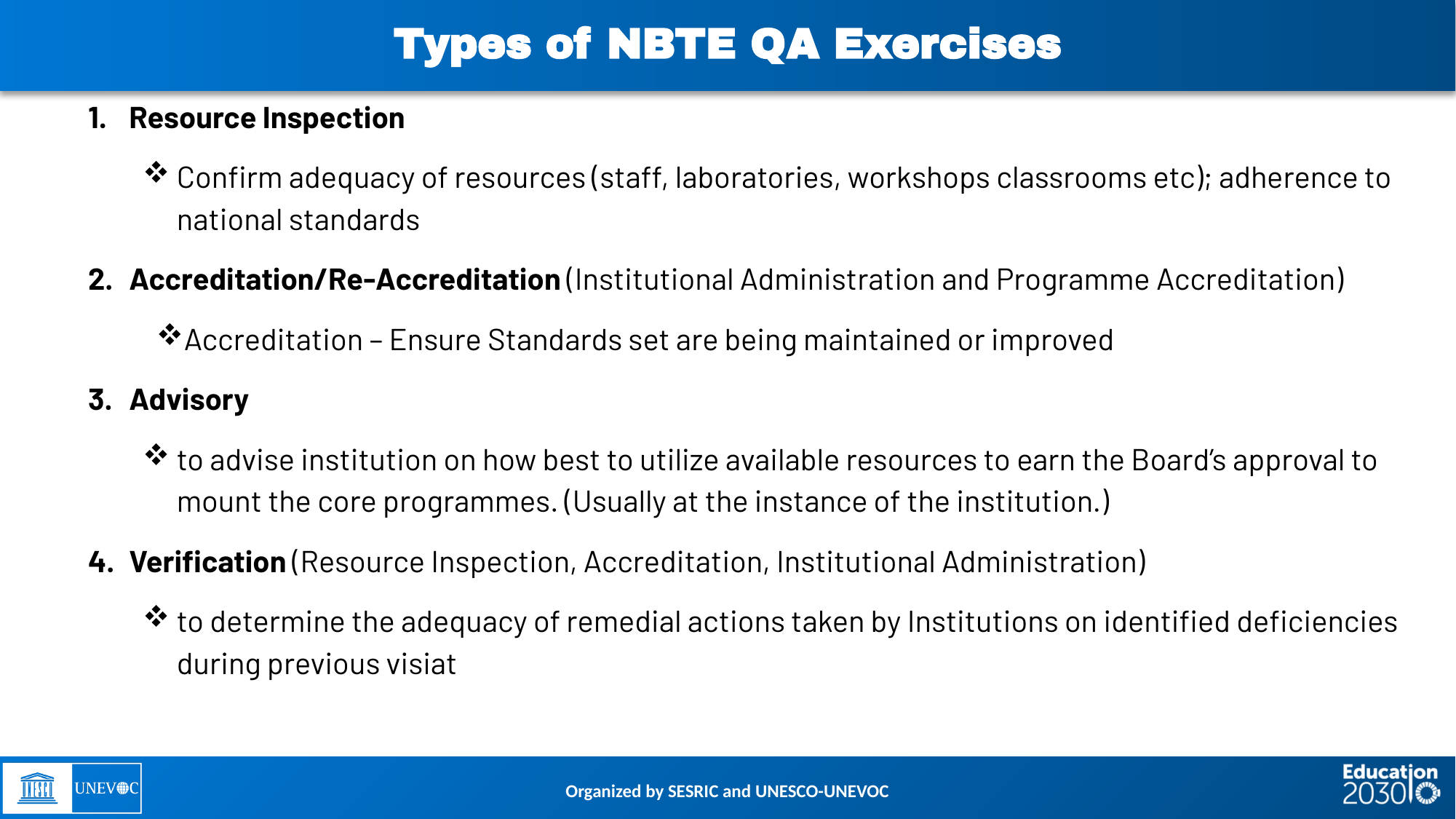

# Types of NBTE QA Exercises
Resource Inspection
Confirm adequacy of resources (staff, laboratories, workshops classrooms etc); adherence to national standards
Accreditation/Re-Accreditation (Institutional Administration and Programme Accreditation)
Accreditation – Ensure Standards set are being maintained or improved
Advisory
to advise institution on how best to utilize available resources to earn the Board’s approval to mount the core programmes. (Usually at the instance of the institution.)
Verification (Resource Inspection, Accreditation, Institutional Administration)
to determine the adequacy of remedial actions taken by Institutions on identified deficiencies during previous visiat